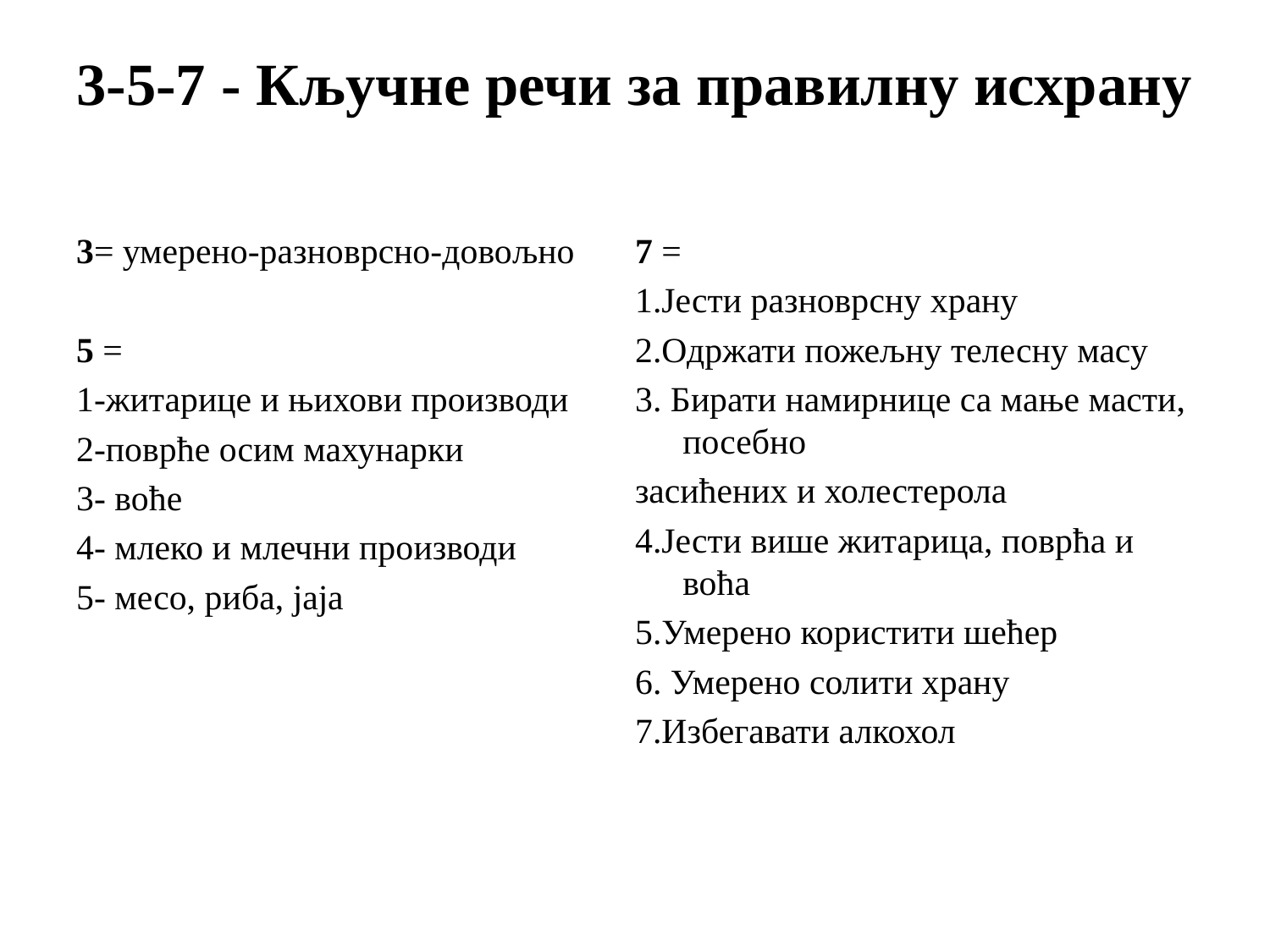

# 3-5-7 - Кључне речи за правилну исхрану
3= умерено-разноврсно-довољно

5 =
1-житарице и њихови производи
2-поврће осим махунарки
3- воће
4- млеко и млечни производи
5- месо, риба, јаја

7 =
1.Јести разноврсну храну
2.Одржати пожељну телесну масу
3. Бирати намирнице са мање масти, посебно
засићених и холестерола
4.Јести више житарица, поврћа и воћа
5.Умерено користити шећер
6. Умерено солити храну
7.Избегавати алкохол